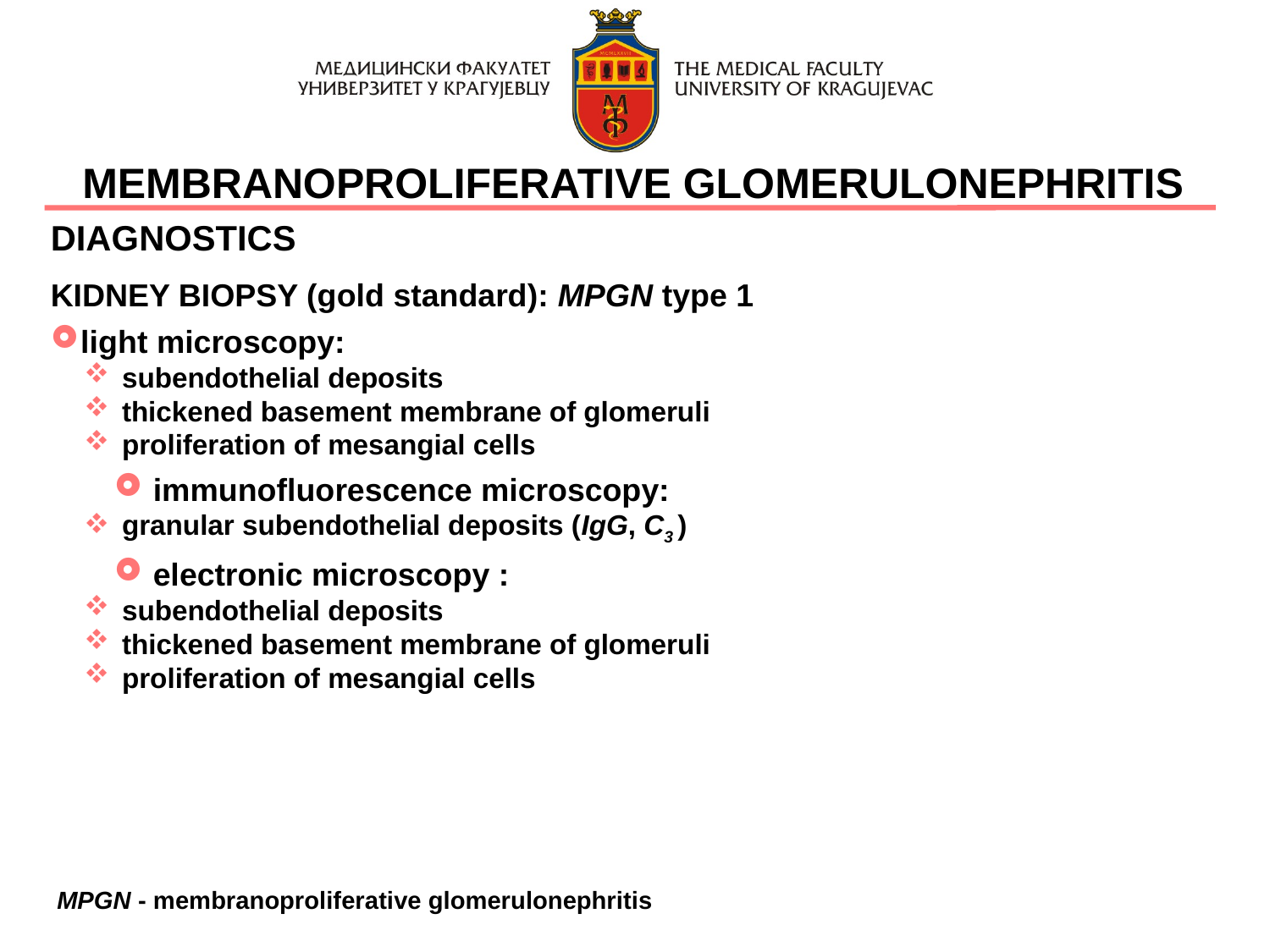

MEMBRANOPROLIFERATIVE GLOMERULONEPHRITIS
DIAGNOSTICS

KIDNEY BIOPSY (gold standard): MPGN type 1

light microscopy:
 subendothelial deposits
 thickened basement membrane of glomeruli
 proliferation of mesangial cells

 immunofluorescence microscopy:
 granular subendothelial deposits (IgG, C3 )

 electronic microscopy :
 subendothelial deposits
 thickened basement membrane of glomeruli
 proliferation of mesangial cells

MPGN - membranoproliferative glomerulonephritis